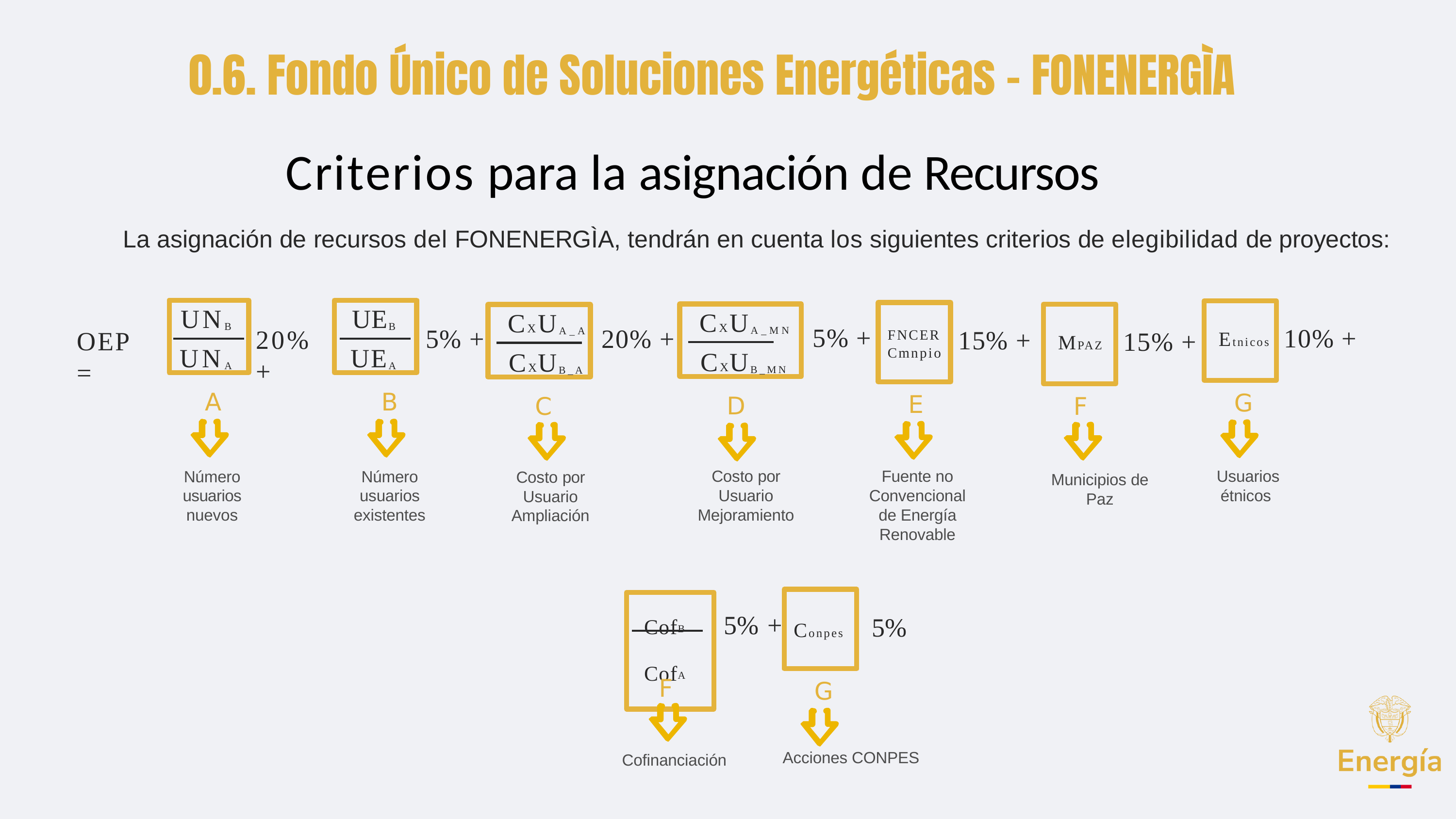

0.6. Fondo Único de Soluciones Energéticas - FONENERGÌA
Criterios para la asignación de Recursos
La asignación de recursos del FONENERGÌA, tendrán en cuenta los siguientes criterios de elegibilidad de proyectos:
UNB
UNA
UEB
UEA

CXUA_MN
CXUB_MN

CXUA_A
CXUB_A
5% +
10% +
20% +
5% +
20% +
15% +
OEP =
15% +
Etnicos
FNCER
Cmnpio
MPAZ

A
B
G
E
D
F
C

Costo por Usuario Mejoramiento
Fuente no Convencional de Energía Renovable
Usuarios étnicos
Número usuarios nuevos
Número usuarios existentes
Costo por Usuario Ampliación
Municipios de Paz

CofB
CofA

5% +
5%
Conpes

F
G

Acciones CONPES
Cofinanciación